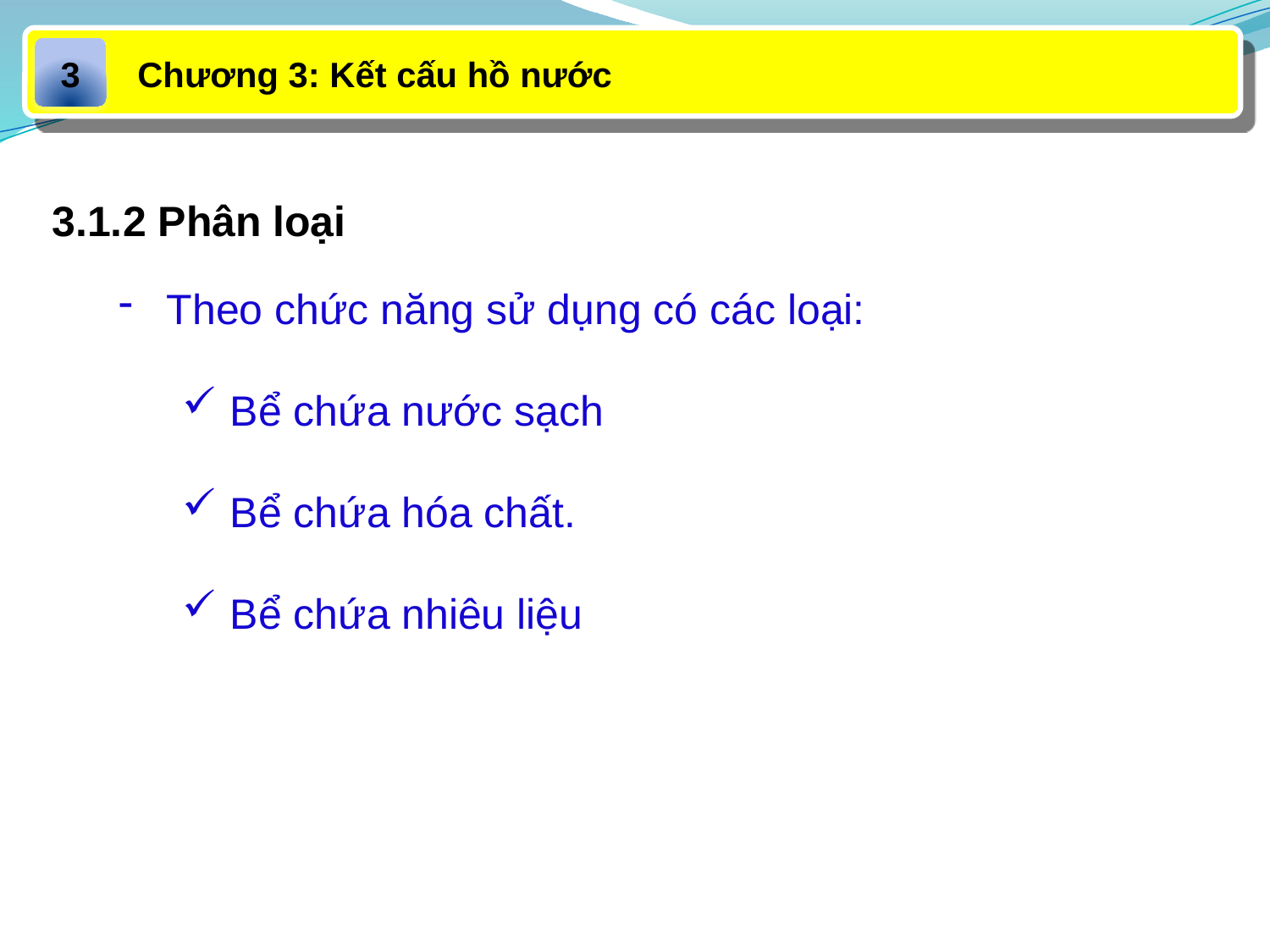

Chương 3: Kết cấu hồ nước
3

3.1.2 Phân loại
Theo chức năng sử dụng có các loại:

Bể chứa nước sạch

Bể chứa hóa chất.

Bể chứa nhiêu liệu